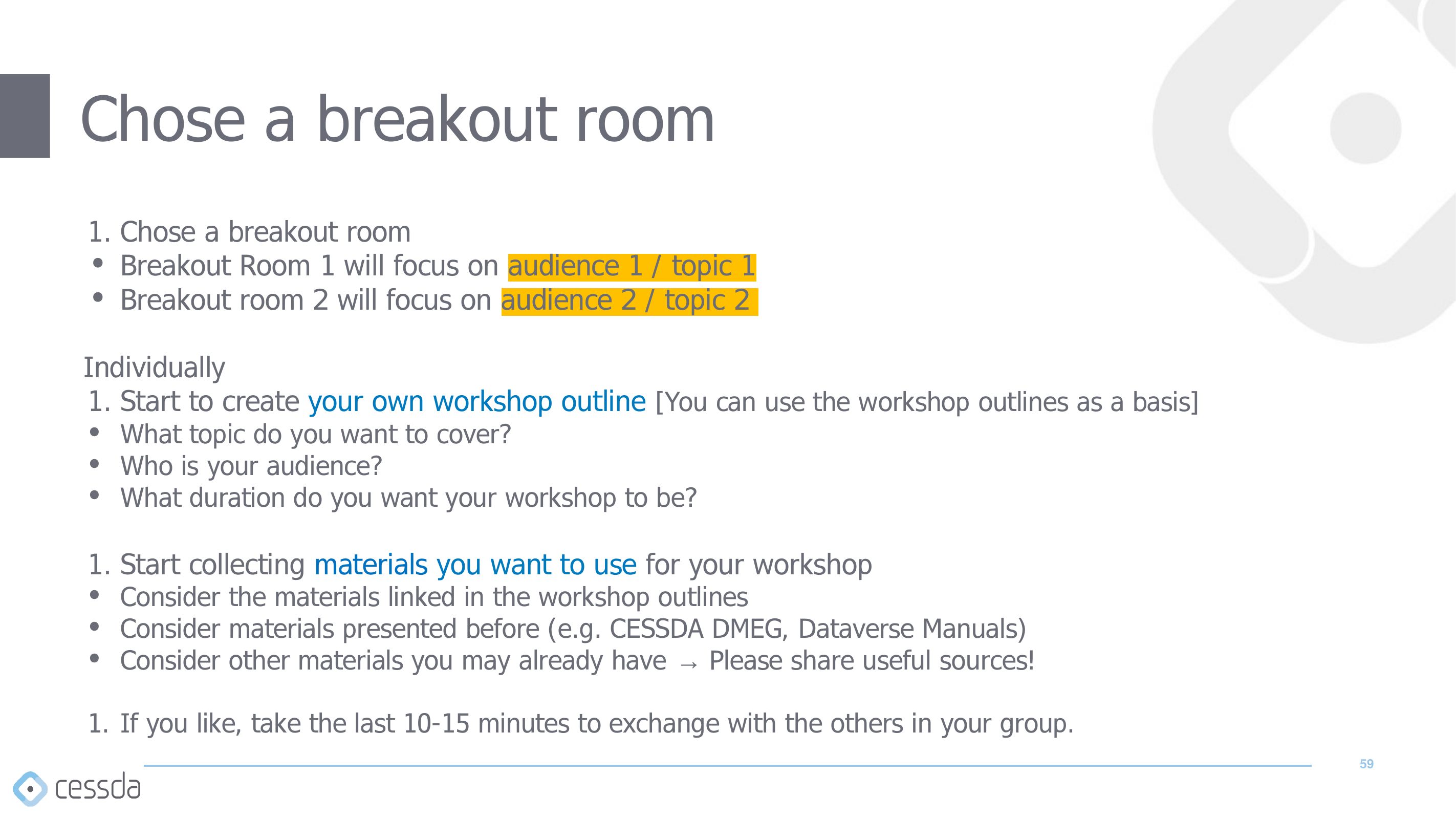

# Chose a breakout room
Chose a breakout room
Breakout Room 1 will focus on audience 1 / topic 1
Breakout room 2 will focus on audience 2 / topic 2

Individually
Start to create your own workshop outline [You can use the workshop outlines as a basis]
What topic do you want to cover?
Who is your audience?
What duration do you want your workshop to be?

Start collecting materials you want to use for your workshop
Consider the materials linked in the workshop outlines
Consider materials presented before (e.g. CESSDA DMEG, Dataverse Manuals)
Consider other materials you may already have → Please share useful sources!

If you like, take the last 10-15 minutes to exchange with the others in your group.
59